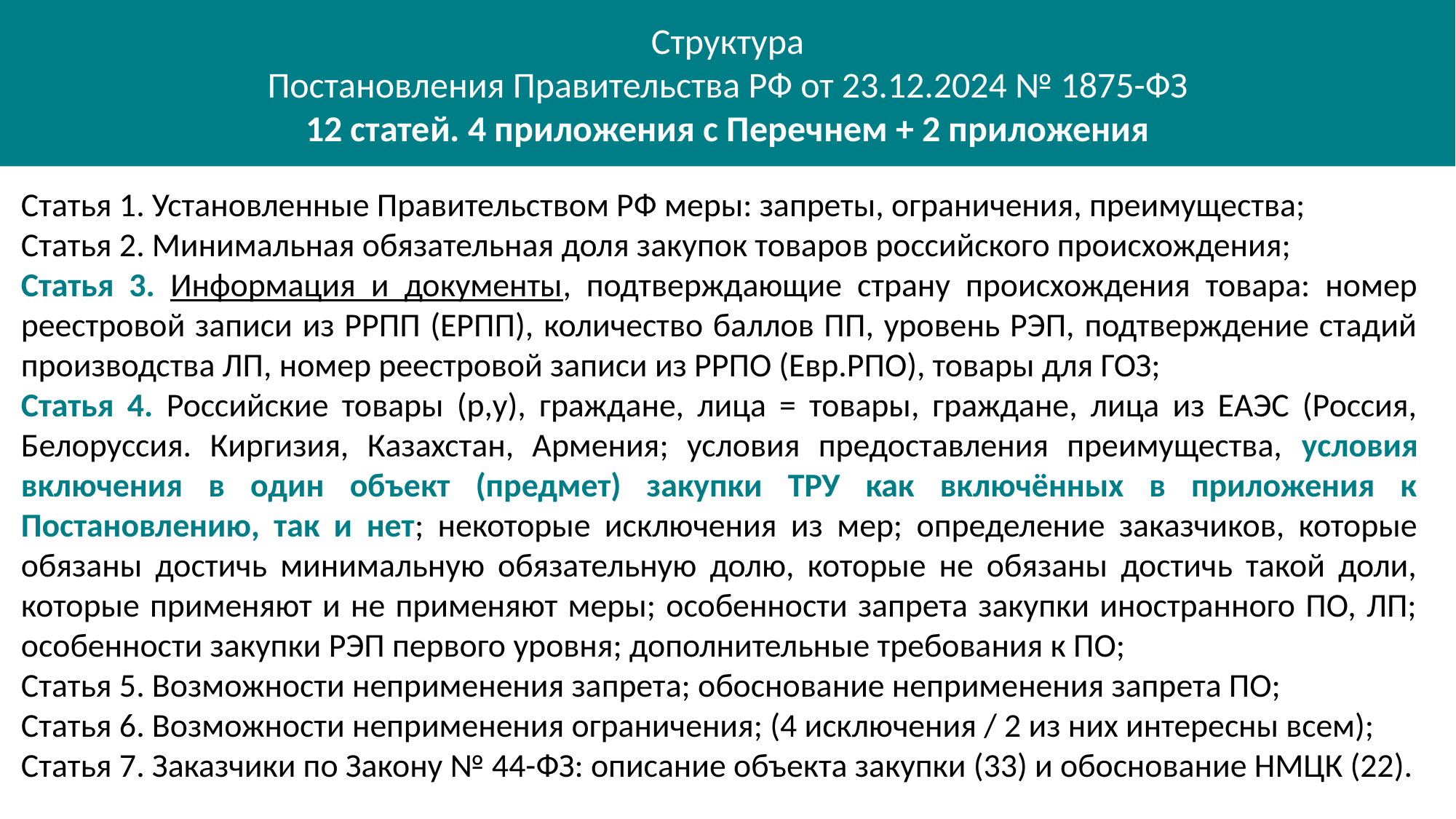

Структура
 Постановления Правительства РФ от 23.12.2024 № 1875-ФЗ
12 статей. 4 приложения с Перечнем + 2 приложения

Статья 1. Установленные Правительством РФ меры: запреты, ограничения, преимущества;
Статья 2. Минимальная обязательная доля закупок товаров российского происхождения;
Статья 3. Информация и документы, подтверждающие страну происхождения товара: номер реестровой записи из РРПП (ЕРПП), количество баллов ПП, уровень РЭП, подтверждение стадий производства ЛП, номер реестровой записи из РРПО (Евр.РПО), товары для ГОЗ;
Статья 4. Российские товары (р,у), граждане, лица = товары, граждане, лица из ЕАЭС (Россия, Белоруссия. Киргизия, Казахстан, Армения; условия предоставления преимущества, условия включения в один объект (предмет) закупки ТРУ как включённых в приложения к Постановлению, так и нет; некоторые исключения из мер; определение заказчиков, которые обязаны достичь минимальную обязательную долю, которые не обязаны достичь такой доли, которые применяют и не применяют меры; особенности запрета закупки иностранного ПО, ЛП; особенности закупки РЭП первого уровня; дополнительные требования к ПО;
Статья 5. Возможности неприменения запрета; обоснование неприменения запрета ПО;
Статья 6. Возможности неприменения ограничения; (4 исключения / 2 из них интересны всем);
Статья 7. Заказчики по Закону № 44-ФЗ: описание объекта закупки (33) и обоснование НМЦК (22).